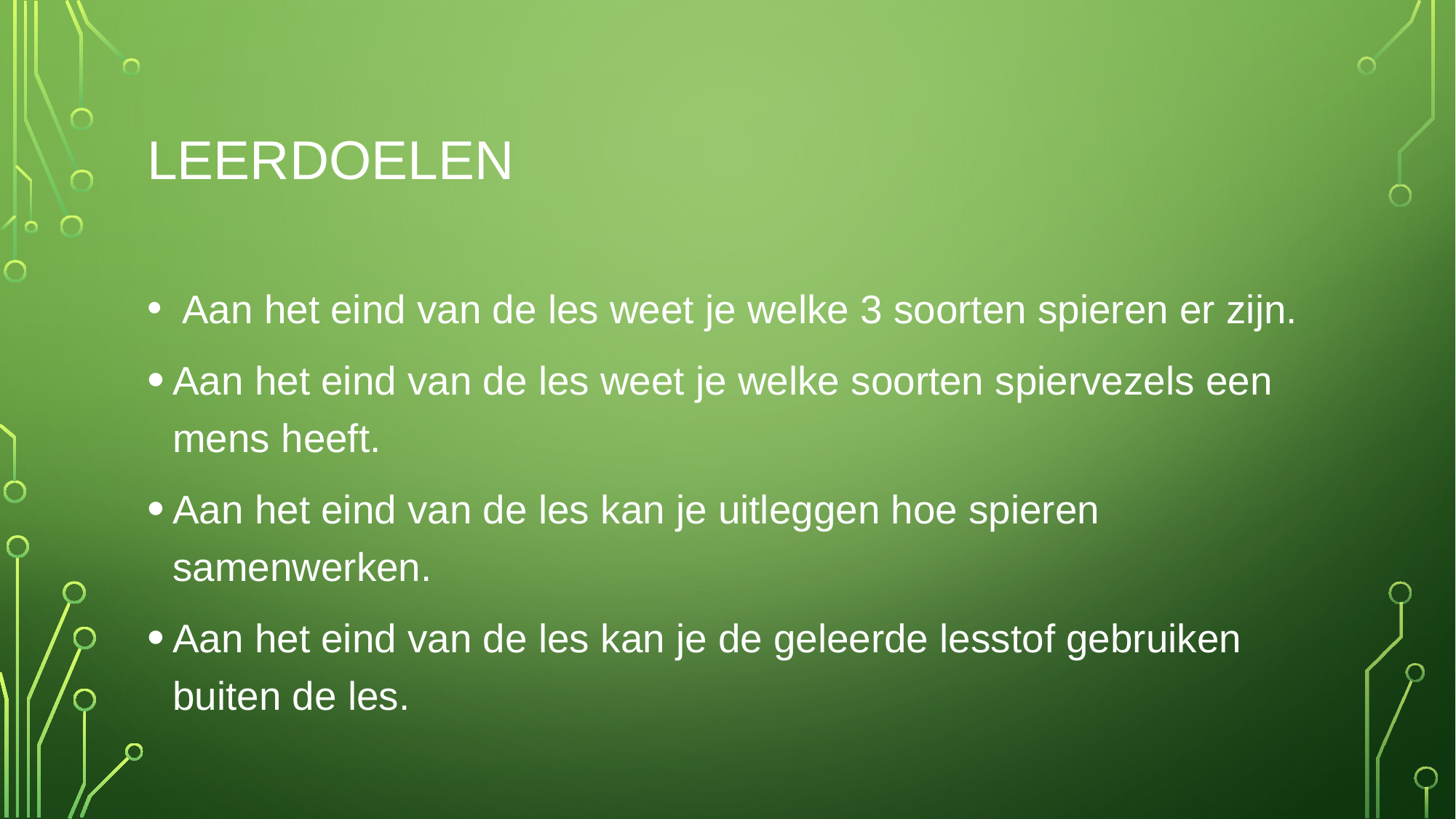

# Leerdoelen
 Aan het eind van de les weet je welke 3 soorten spieren er zijn.
Aan het eind van de les weet je welke soorten spiervezels een mens heeft.
Aan het eind van de les kan je uitleggen hoe spieren samenwerken.
Aan het eind van de les kan je de geleerde lesstof gebruiken buiten de les.